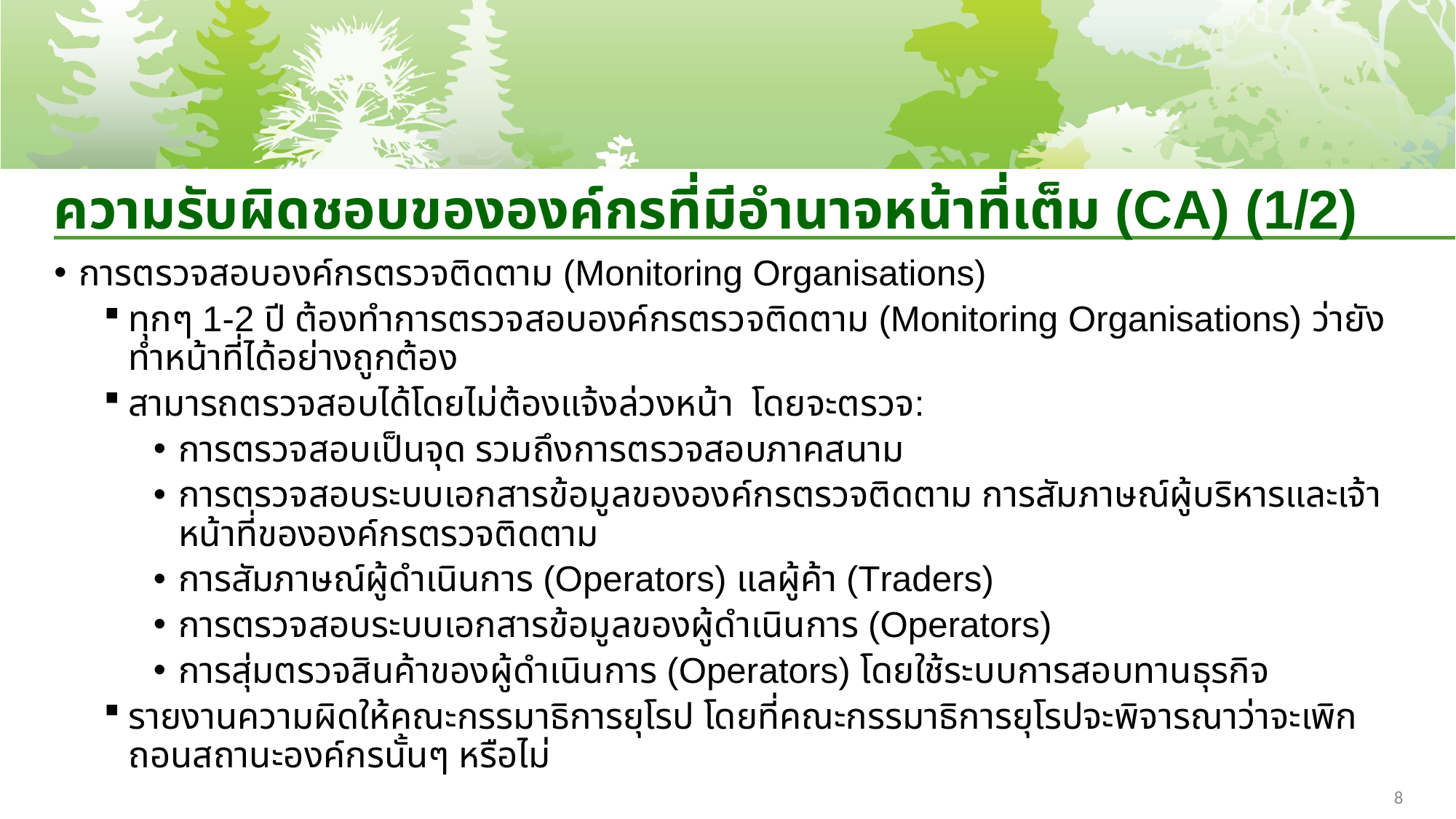

# ความรับผิดชอบขององค์กรที่มีอำนาจหน้าที่เต็ม (CA) (1/2)
การตรวจสอบองค์กรตรวจติดตาม (Monitoring Organisations)
ทุกๆ 1-2 ปี ต้องทำการตรวจสอบองค์กรตรวจติดตาม (Monitoring Organisations) ว่ายังทำหน้าที่ได้อย่างถูกต้อง
สามารถตรวจสอบได้โดยไม่ต้องแจ้งล่วงหน้า  โดยจะตรวจ:
การตรวจสอบเป็นจุด รวมถึงการตรวจสอบภาคสนาม
การตรวจสอบระบบเอกสารข้อมูลขององค์กรตรวจติดตาม การสัมภาษณ์ผู้บริหารและเจ้าหน้าที่ขององค์กรตรวจติดตาม
การสัมภาษณ์ผู้ดำเนินการ (Operators) แลผู้ค้า (Traders)
การตรวจสอบระบบเอกสารข้อมูลของผู้ดำเนินการ (Operators)
การสุ่มตรวจสินค้าของผู้ดำเนินการ (Operators) โดยใช้ระบบการสอบทานธุรกิจ
รายงานความผิดให้คณะกรรมาธิการยุโรป โดยที่คณะกรรมาธิการยุโรปจะพิจารณาว่าจะเพิกถอนสถานะองค์กรนั้นๆ หรือไม่

8